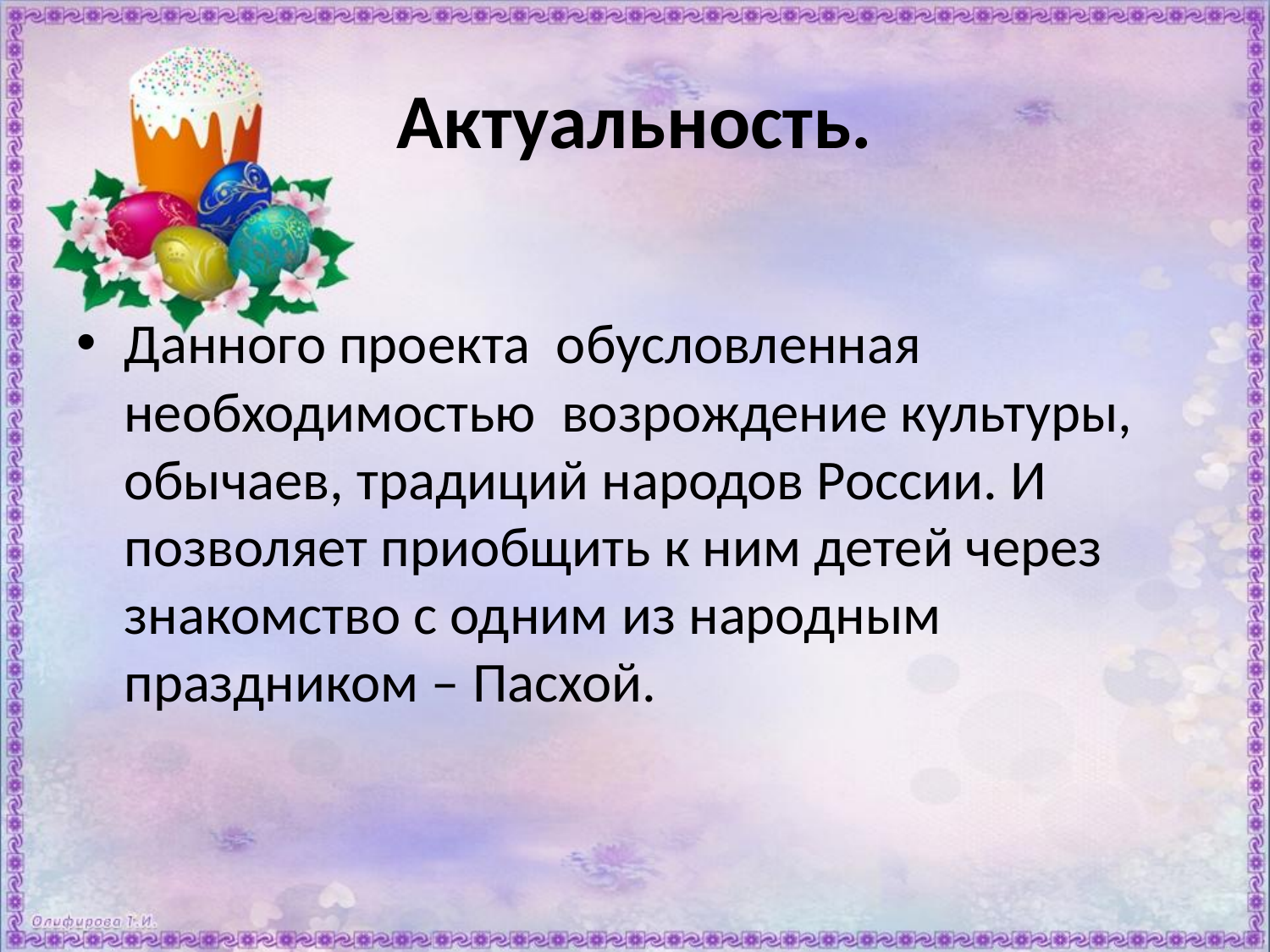

# Актуальность.

Данного проекта  обусловленная  необходимостью  возрождение культуры, обычаев, традиций народов России. И позволяет приобщить к ним детей через знакомство с одним из народным праздником – Пасхой.